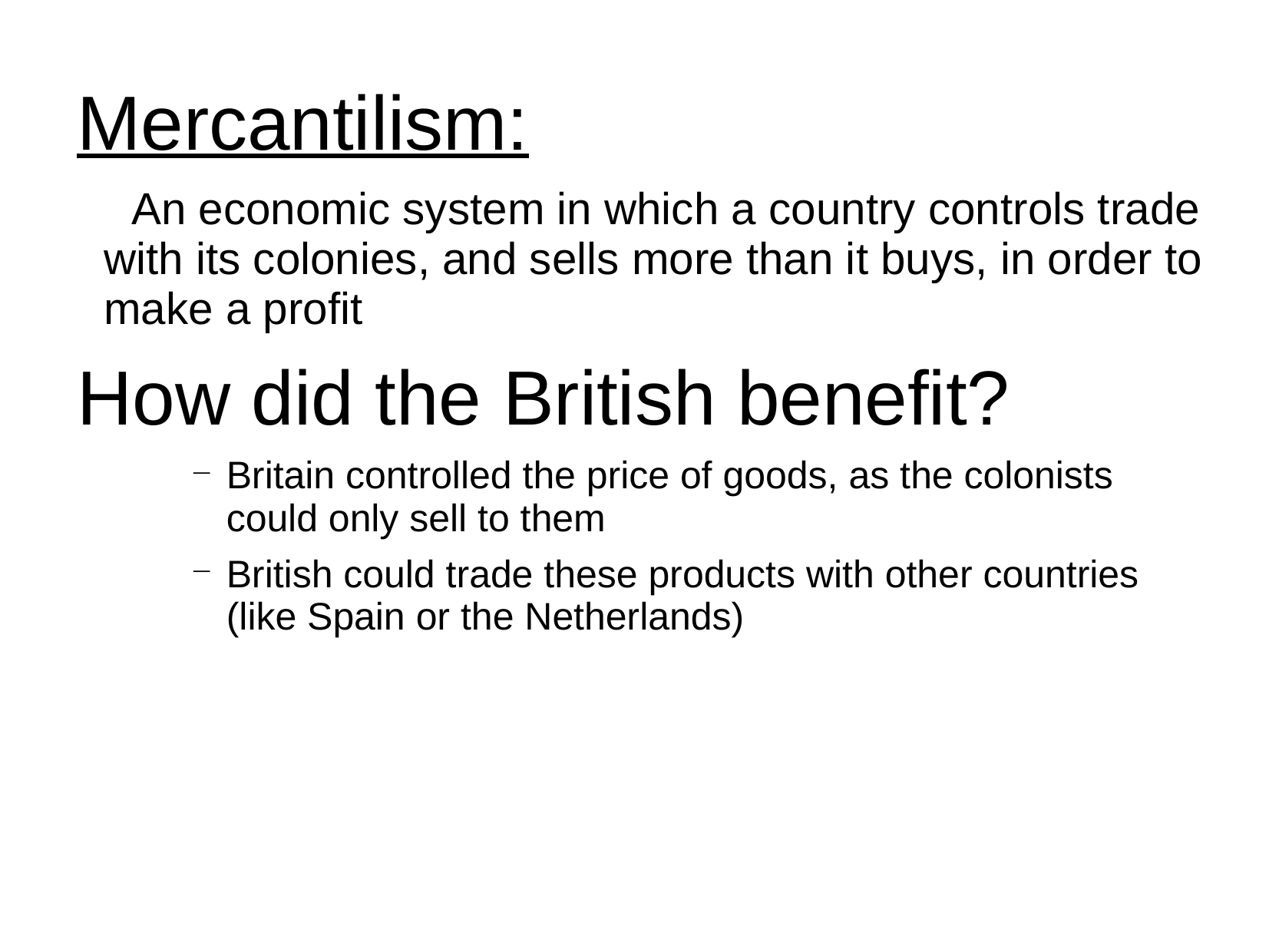

Mercantilism:
An economic system in which a country controls trade with its colonies, and sells more than it buys, in order to make a profit
How did the British benefit?
Britain controlled the price of goods, as the colonists could only sell to them
British could trade these products with other countries (like Spain or the Netherlands)